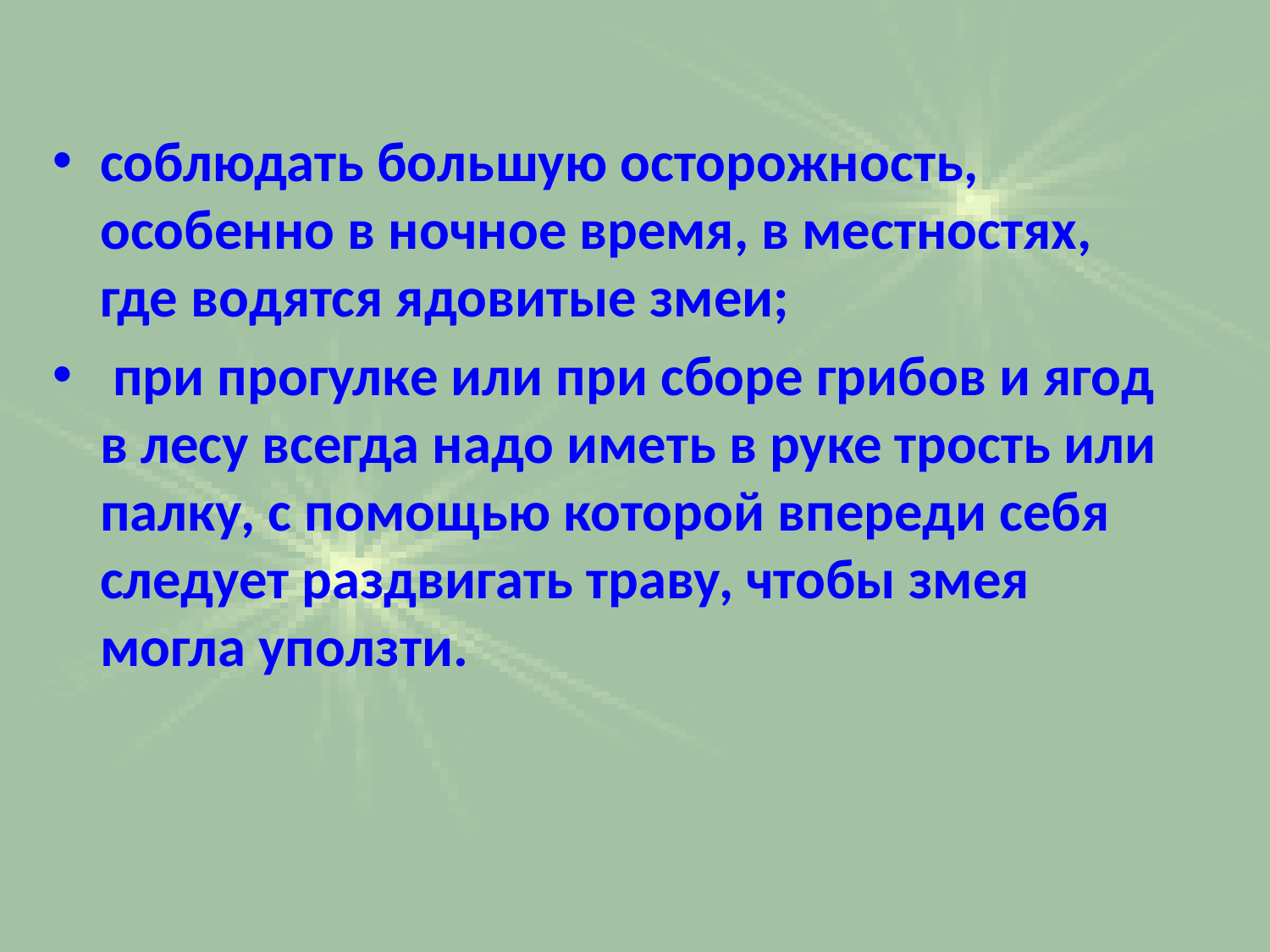

соблюдать большую осторожность, особенно в ночное время, в местностях, где водятся ядовитые змеи;
 при прогулке или при сборе грибов и ягод в лесу всегда надо иметь в руке трость или палку, с помощью которой впереди себя следует раздвигать траву, чтобы змея могла уползти.